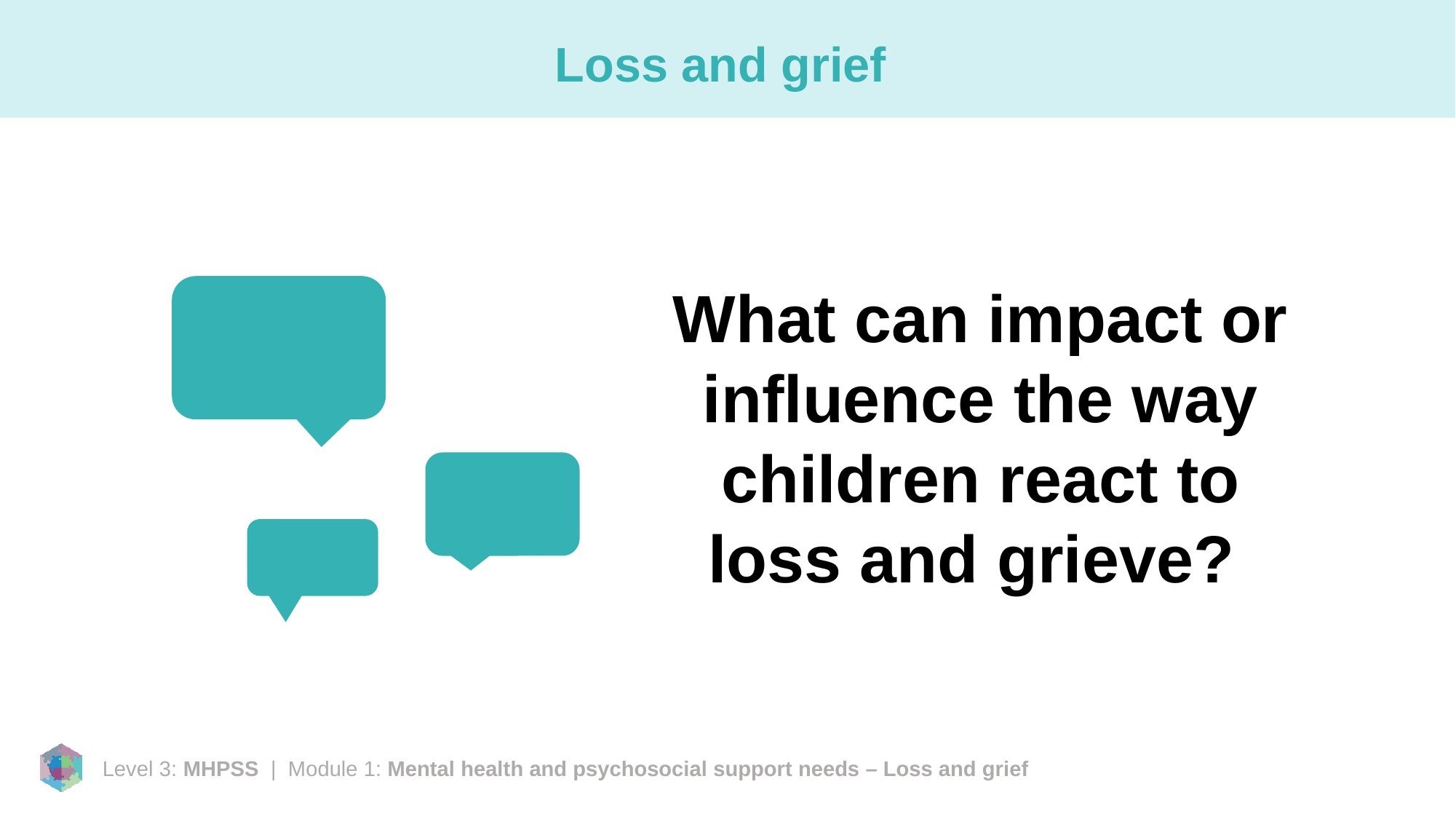

# Loss and grief
What can impact or influence the way children react to loss and grieve?

Next steps